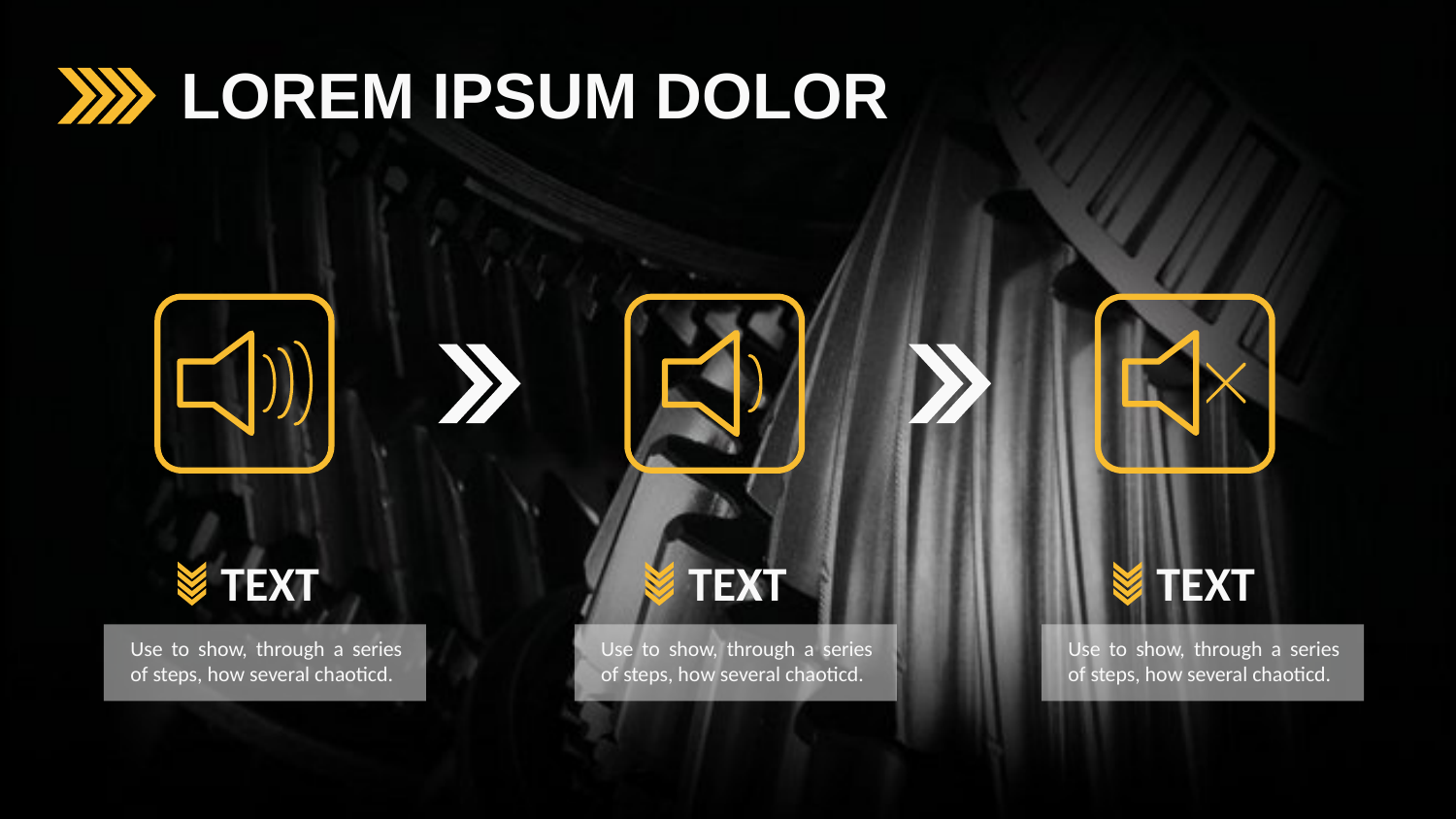

LOREM IPSUM DOLOR

TEXT
TEXT
TEXT

Use to show, through a series of steps, how several chaoticd.

Use to show, through a series of steps, how several chaoticd.

Use to show, through a series of steps, how several chaoticd.